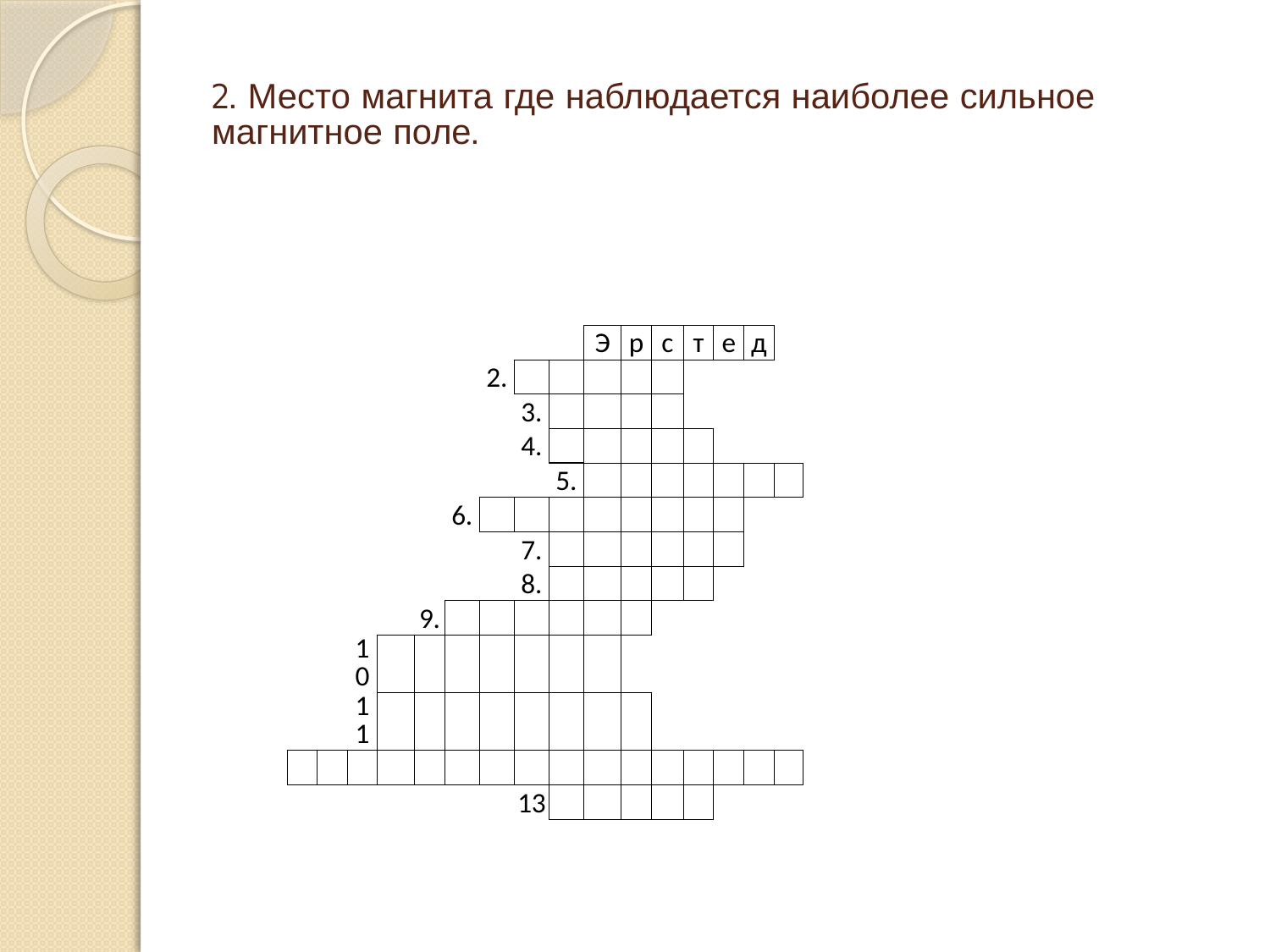

# 2. Место магнита где наблюдается наиболее сильное магнитное поле.
|  |  |  |  |  |  |  |  |  |  |  |  |  |  |  |  |
| --- | --- | --- | --- | --- | --- | --- | --- | --- | --- | --- | --- | --- | --- | --- | --- |
|  |  |  |  |  |  |  |  |  | Э | р | с | т | е | д |  |
|  |  |  |  |  |  | 2. |  |  |  |  |  |  |  |  |  |
|  |  |  |  |  |  |  | 3. |  |  |  |  |  |  |  |  |
|  |  |  |  |  |  |  | 4. |  |  |  |  |  |  |  |  |
|  |  |  |  |  |  |  |  | 5. |  |  |  |  |  |  |  |
|  |  |  |  |  | 6. |  |  |  |  |  |  |  |  |  |  |
|  |  |  |  |  |  |  | 7. |  |  |  |  |  |  |  |  |
|  |  |  |  |  |  |  | 8. |  |  |  |  |  |  |  |  |
|  |  |  |  | 9. |  |  |  |  |  |  |  |  |  |  |  |
|  |  | 10 |  |  |  |  |  |  |  |  |  |  |  |  |  |
|  |  | 11 |  |  |  |  |  |  |  |  |  |  |  |  |  |
|  |  |  |  |  |  |  |  |  |  |  |  |  |  |  |  |
|  |  |  |  |  |  |  | 13 |  |  |  |  |  |  |  |  |